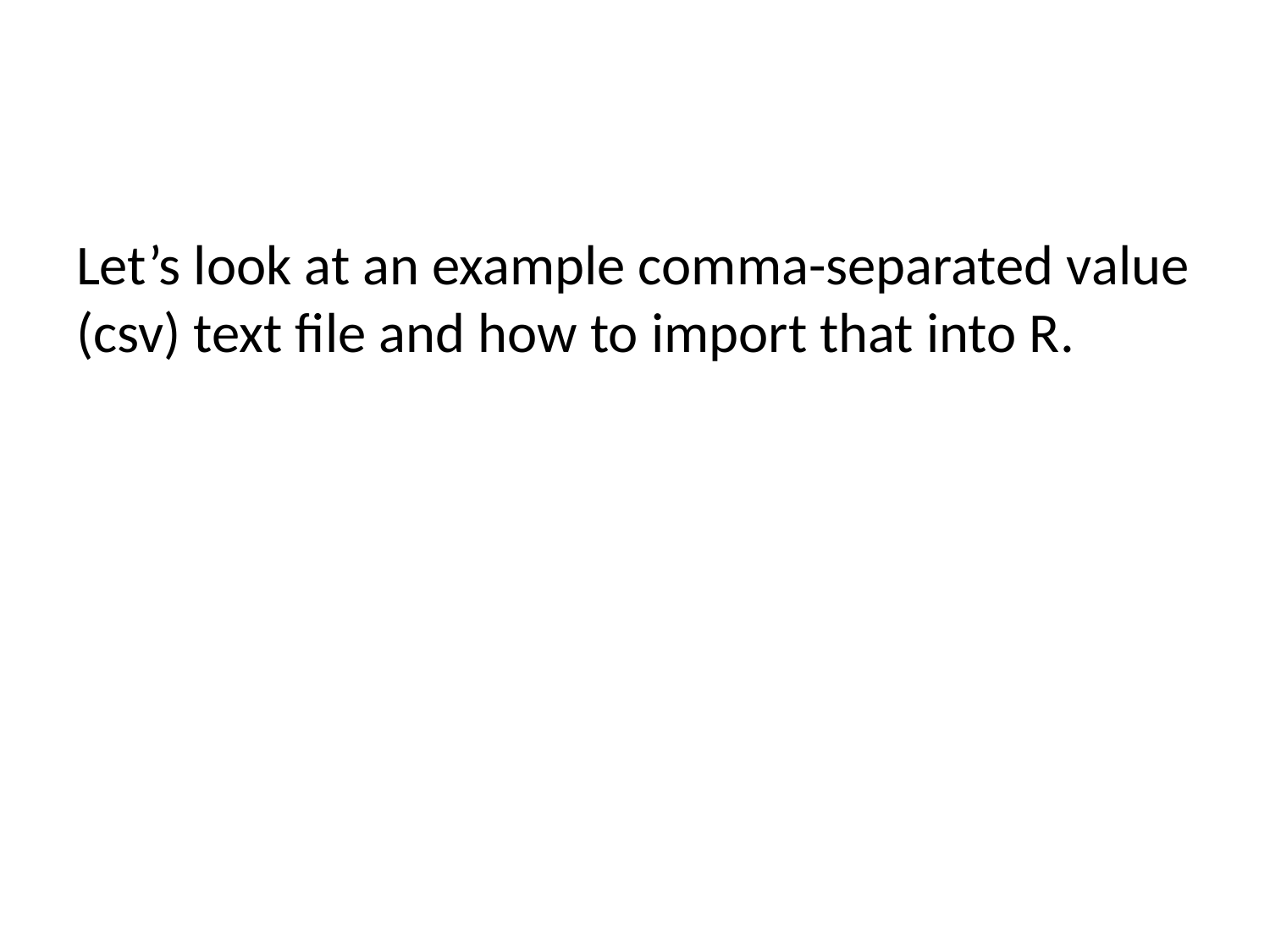

Let’s look at an example comma-separated value (csv) text file and how to import that into R.